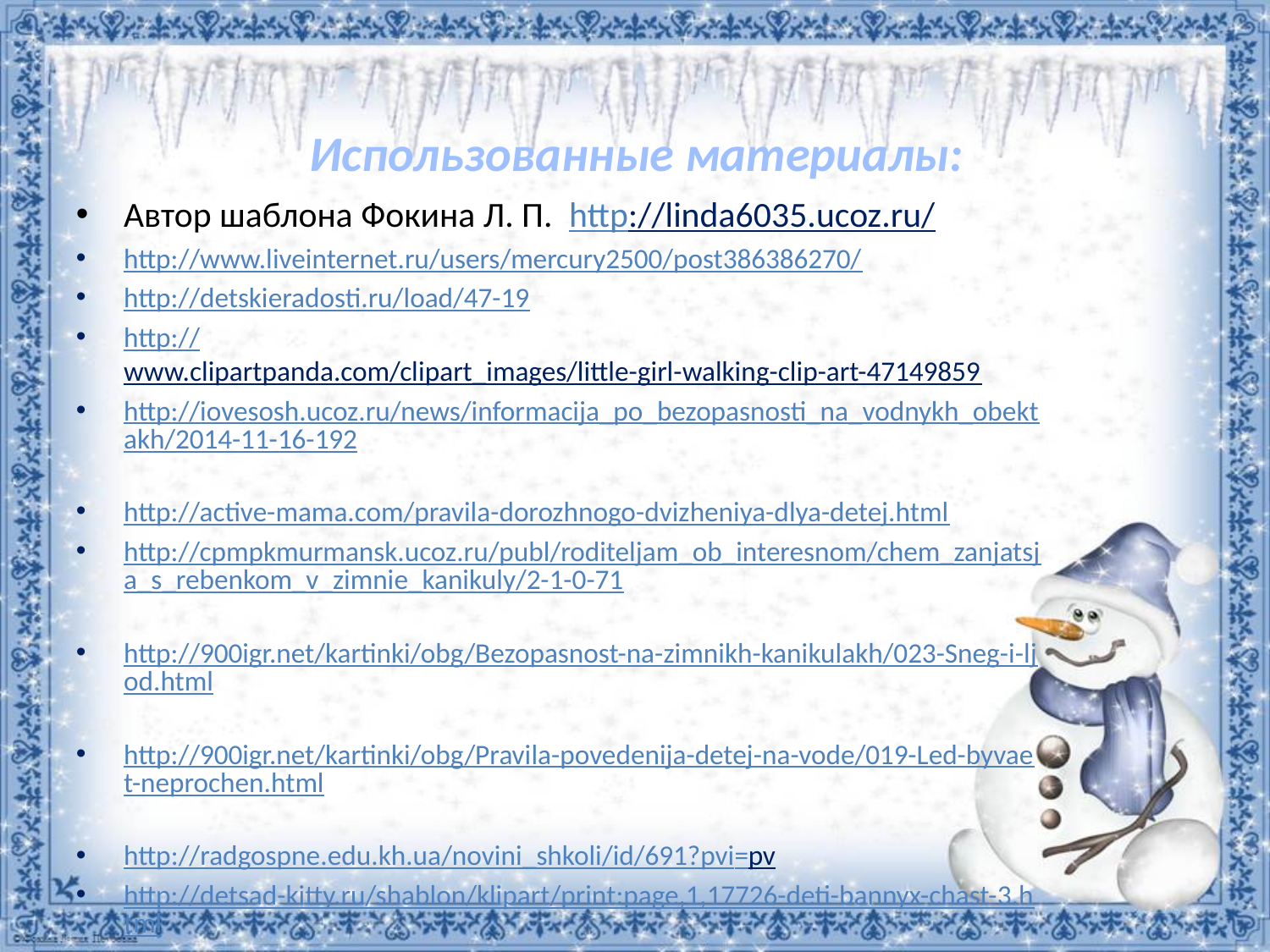

# Использованные материалы:
Автор шаблона Фокина Л. П.  http://linda6035.ucoz.ru/
http://www.liveinternet.ru/users/mercury2500/post386386270/
http://detskieradosti.ru/load/47-19
http://www.clipartpanda.com/clipart_images/little-girl-walking-clip-art-47149859
http://iovesosh.ucoz.ru/news/informacija_po_bezopasnosti_na_vodnykh_obektakh/2014-11-16-192
http://active-mama.com/pravila-dorozhnogo-dvizheniya-dlya-detej.html
http://cpmpkmurmansk.ucoz.ru/publ/roditeljam_ob_interesnom/chem_zanjatsja_s_rebenkom_v_zimnie_kanikuly/2-1-0-71
http://900igr.net/kartinki/obg/Bezopasnost-na-zimnikh-kanikulakh/023-Sneg-i-ljod.html
http://900igr.net/kartinki/obg/Pravila-povedenija-detej-na-vode/019-Led-byvaet-neprochen.html
http://radgospne.edu.kh.ua/novini_shkoli/id/691?pvi=pv
http://detsad-kitty.ru/shablon/klipart/print:page,1,17726-deti-bannyx-chast-3.html
https://regnum.ru/pictures/2063472/1.html